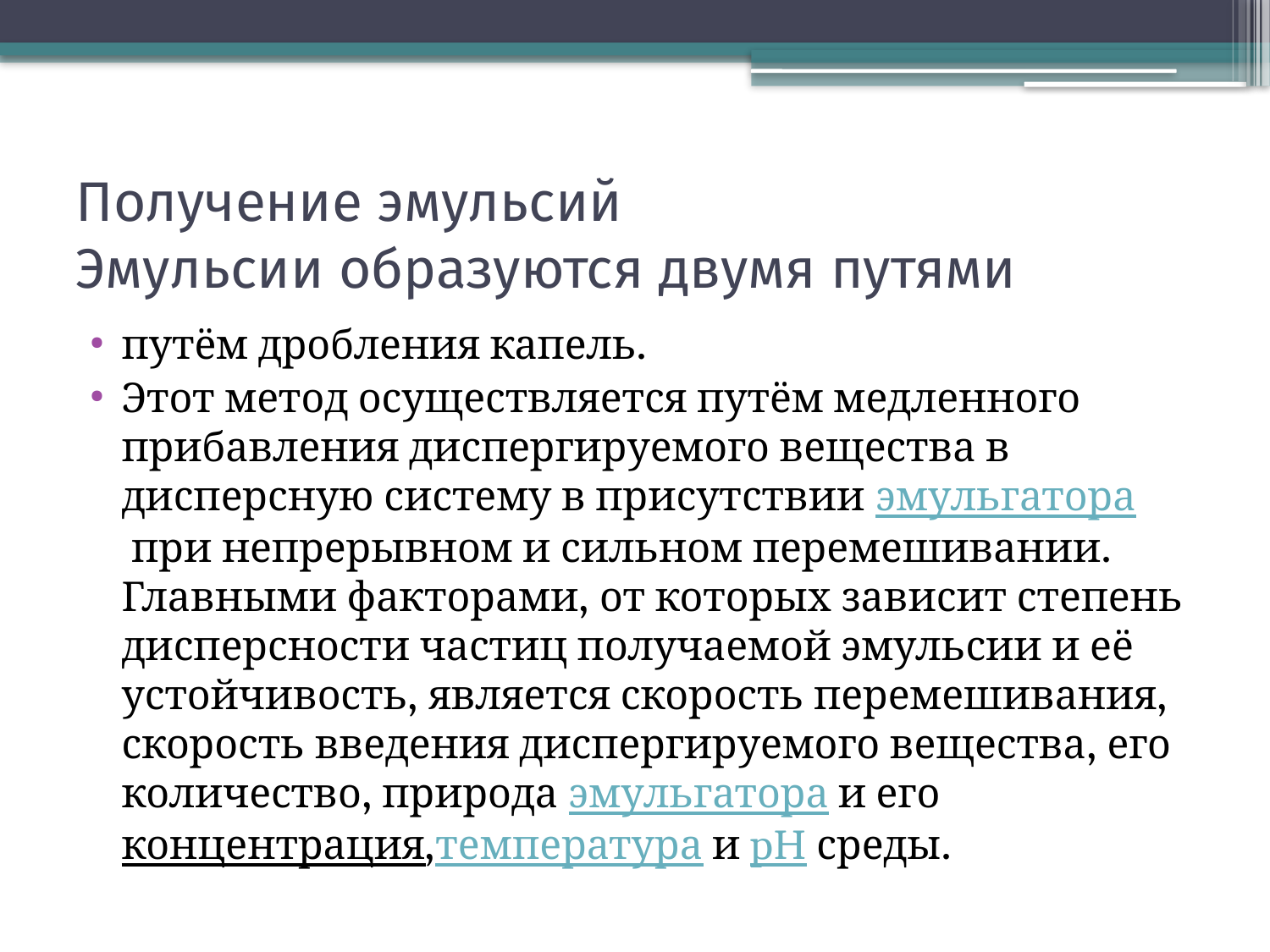

# Получение эмульсий Эмульсии образуются двумя путями
путём дробления капель.
Этот метод осуществляется путём медленного прибавления диспергируемого вещества в дисперсную систему в присутствии эмульгатора при непрерывном и сильном перемешивании. Главными факторами, от которых зависит степень дисперсности частиц получаемой эмульсии и её устойчивость, является скорость перемешивания, скорость введения диспергируемого вещества, его количество, природа эмульгатора и его концентрация,температура и pH среды.